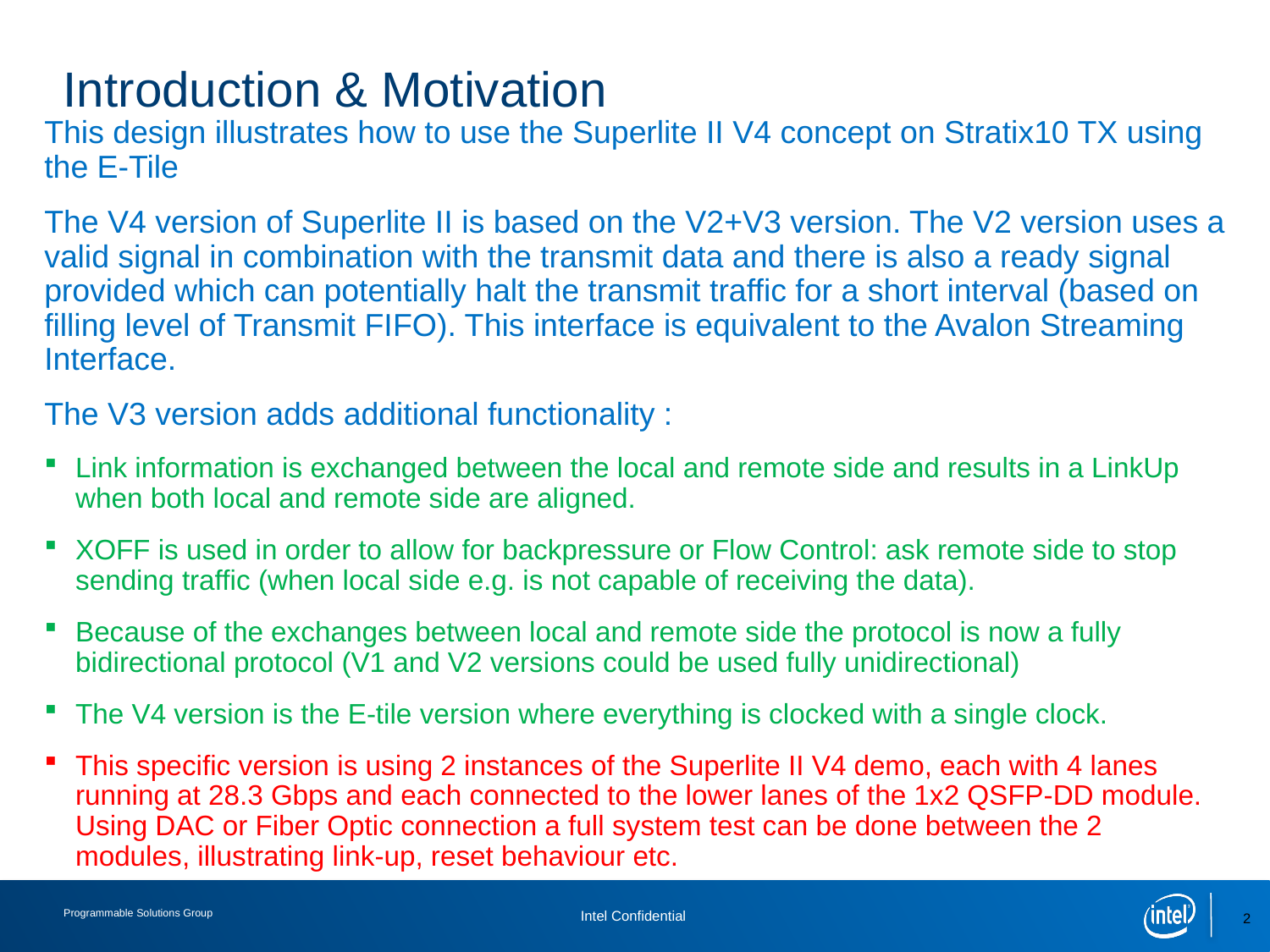

# Introduction & Motivation
This design illustrates how to use the Superlite II V4 concept on Stratix10 TX using the E-Tile
The V4 version of Superlite II is based on the V2+V3 version. The V2 version uses a valid signal in combination with the transmit data and there is also a ready signal provided which can potentially halt the transmit traffic for a short interval (based on filling level of Transmit FIFO). This interface is equivalent to the Avalon Streaming Interface.
The V3 version adds additional functionality :
Link information is exchanged between the local and remote side and results in a LinkUp when both local and remote side are aligned.
XOFF is used in order to allow for backpressure or Flow Control: ask remote side to stop sending traffic (when local side e.g. is not capable of receiving the data).
Because of the exchanges between local and remote side the protocol is now a fully bidirectional protocol (V1 and V2 versions could be used fully unidirectional)
The V4 version is the E-tile version where everything is clocked with a single clock.
This specific version is using 2 instances of the Superlite II V4 demo, each with 4 lanes running at 28.3 Gbps and each connected to the lower lanes of the 1x2 QSFP-DD module. Using DAC or Fiber Optic connection a full system test can be done between the 2 modules, illustrating link-up, reset behaviour etc.
2